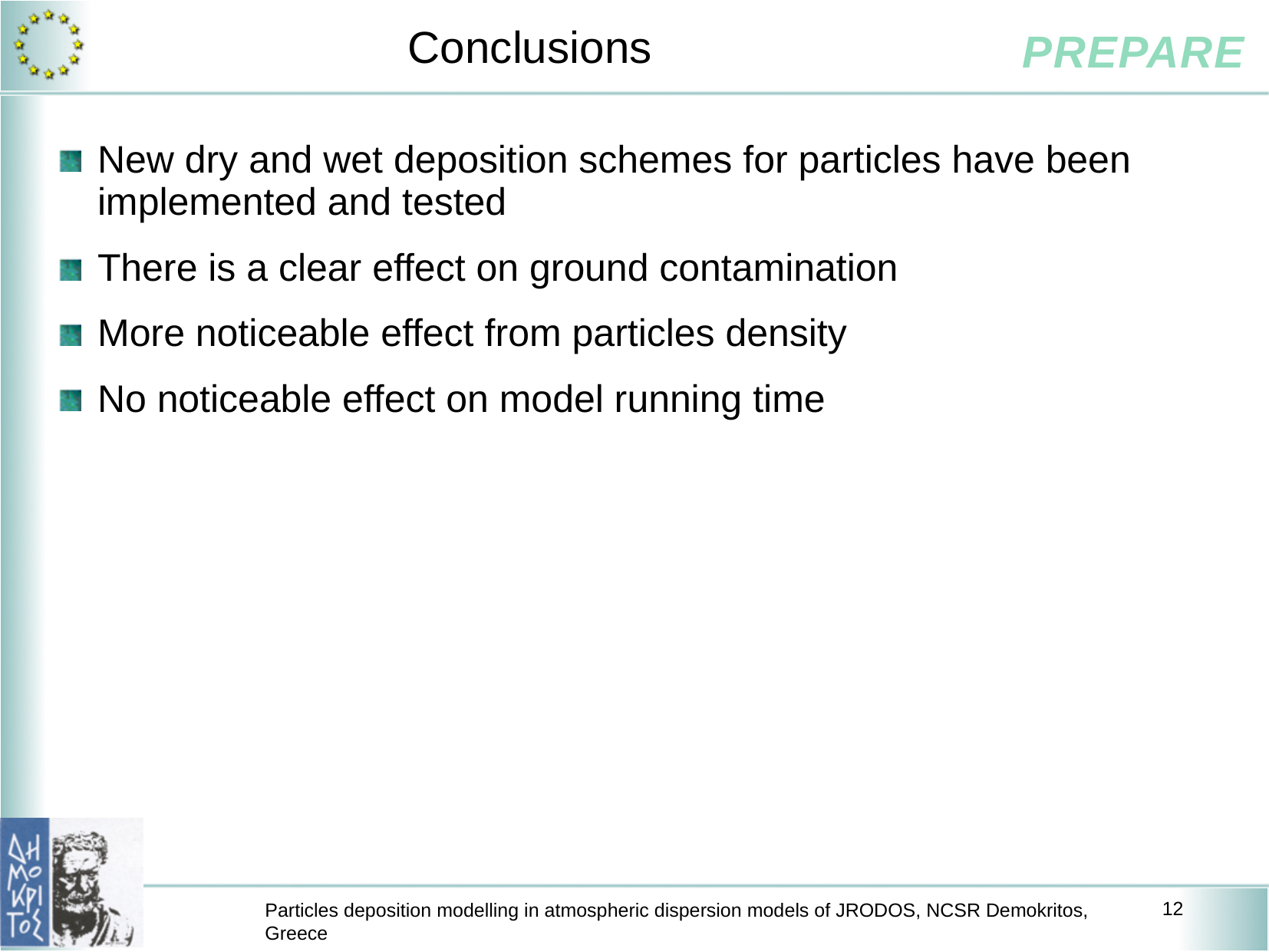

# Conclusions
New dry and wet deposition schemes for particles have been implemented and tested
There is a clear effect on ground contamination
More noticeable effect from particles density
No noticeable effect on model running time